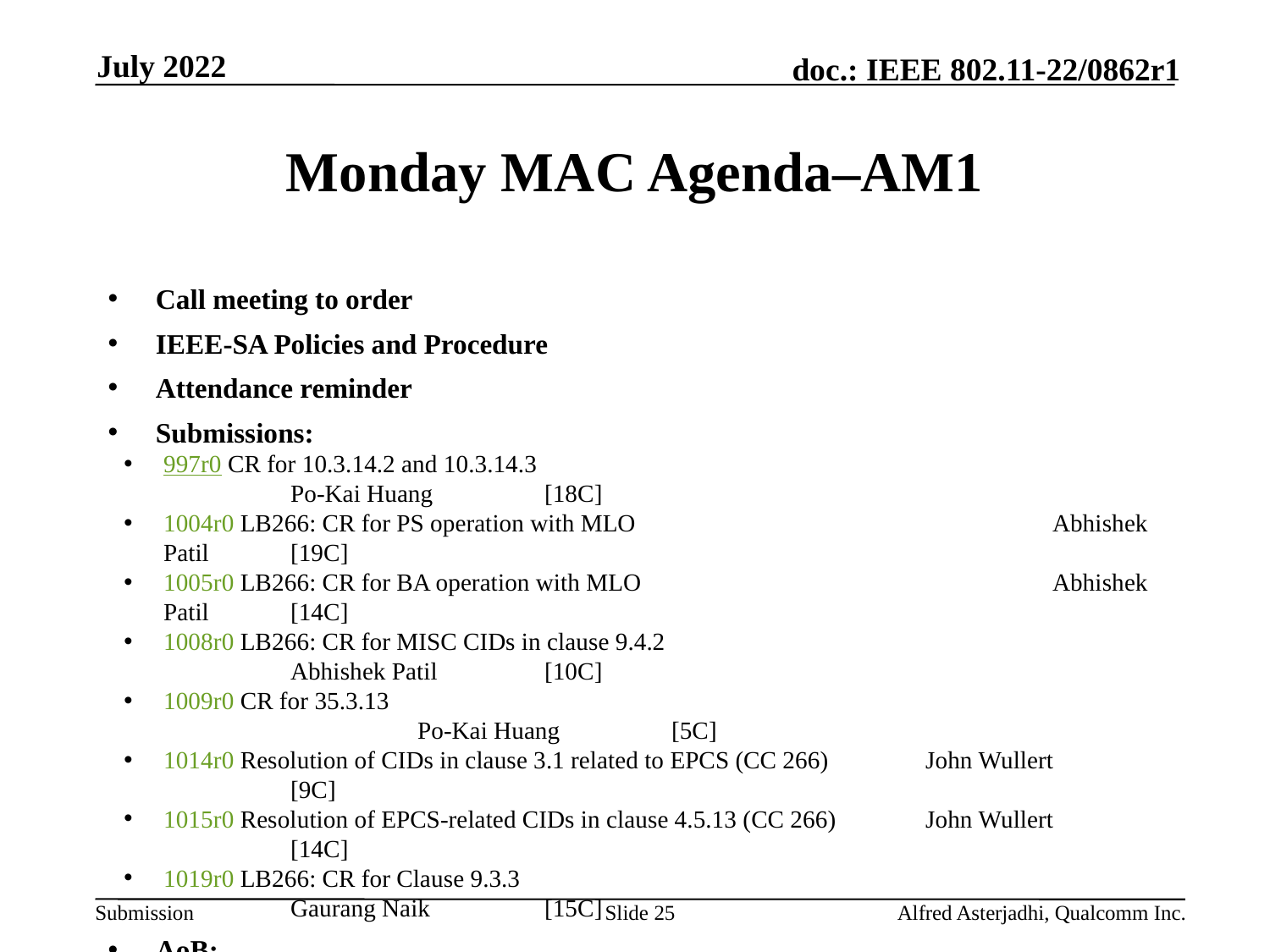

July 2022
# Monday MAC Agenda–AM1
Call meeting to order
IEEE-SA Policies and Procedure
Attendance reminder
Submissions:
997r0 CR for 10.3.14.2 and 10.3.14.3 						Po-Kai Huang 	[18C]
1004r0 LB266: CR for PS operation with MLO 				Abhishek Patil 	[19C]
1005r0 LB266: CR for BA operation with MLO 				Abhishek Patil  	[14C]
1008r0 LB266: CR for MISC CIDs in clause 9.4.2 				Abhishek Patil 	[10C]
1009r0 CR for 35.3.13 								Po-Kai Huang 	[5C]
1014r0 Resolution of CIDs in clause 3.1 related to EPCS (CC 266) 	John Wullert 	[9C]
1015r0 Resolution of EPCS-related CIDs in clause 4.5.13 (CC 266) 	John Wullert 	[14C]
1019r0 LB266: CR for Clause 9.3.3 						Gaurang Naik 	[15C]
AoB:
Recess
Slide 25
Alfred Asterjadhi, Qualcomm Inc.